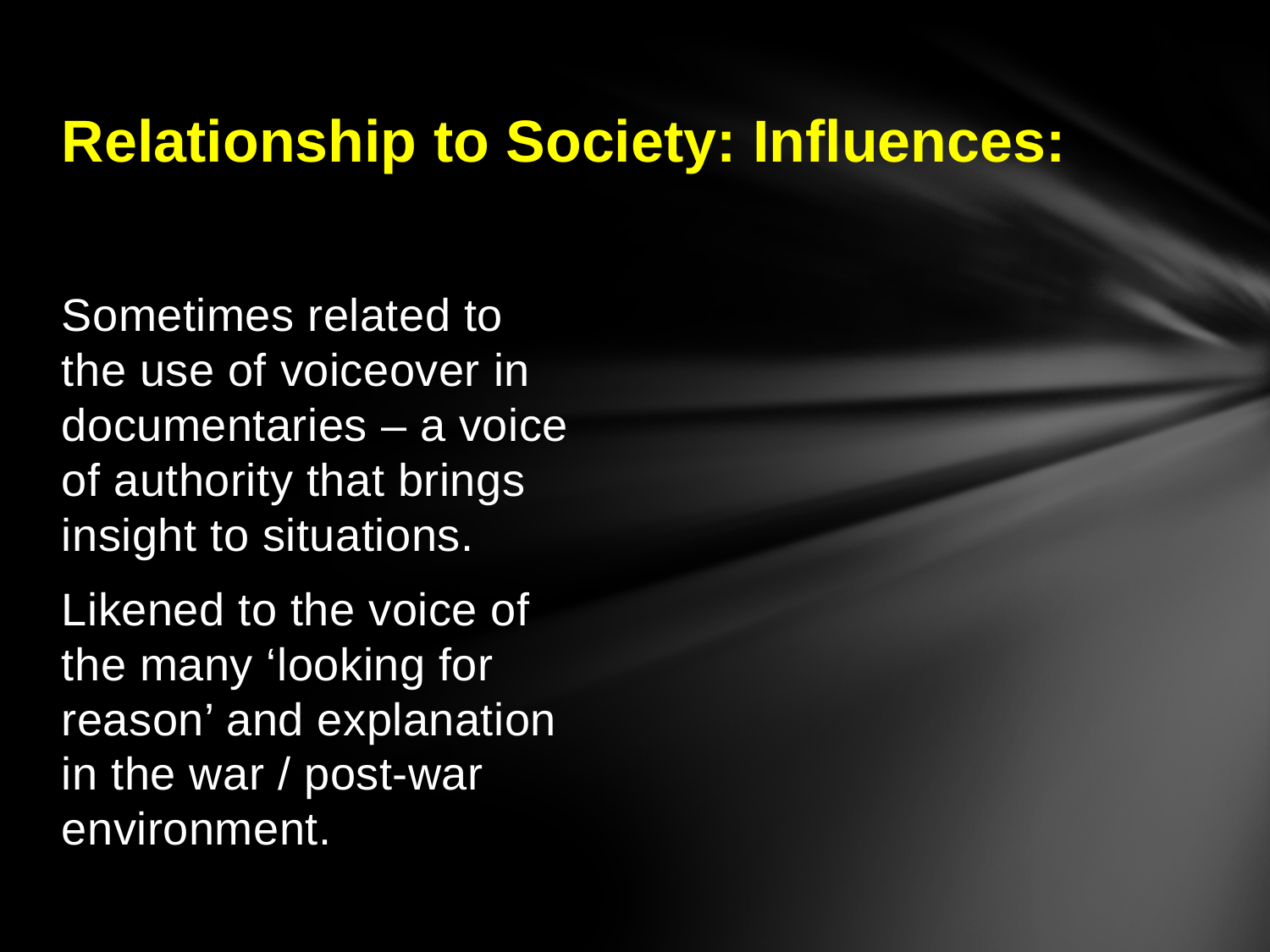

# Relationship to Society: Influences:

Sometimes related to the use of voiceover in documentaries – a voice of authority that brings insight to situations.
Likened to the voice of the many ‘looking for reason’ and explanation in the war / post-war environment.